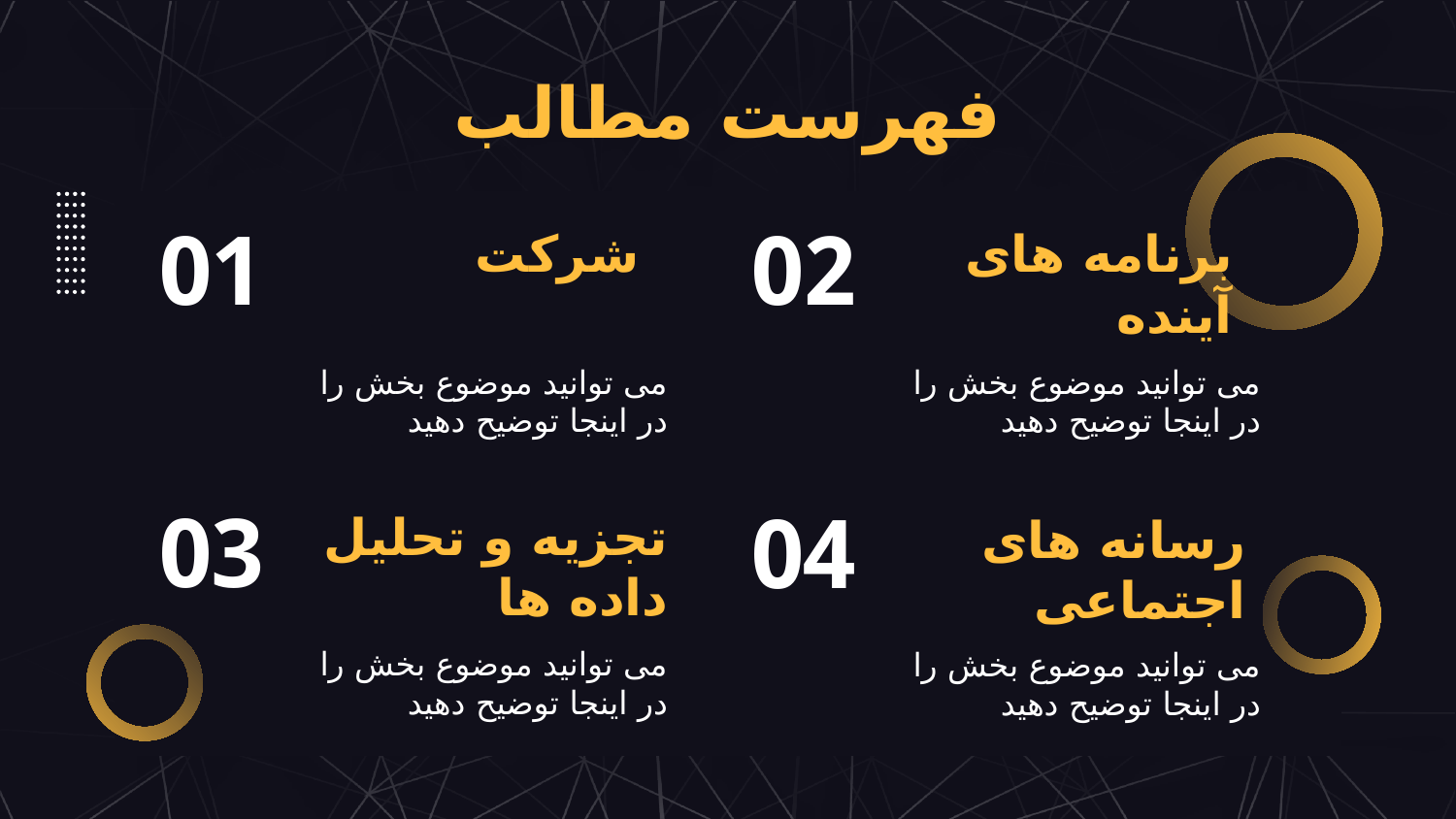

فهرست مطالب
01
# شرکت
02
برنامه های آینده
می توانید موضوع بخش را در اینجا توضیح دهید
می توانید موضوع بخش را در اینجا توضیح دهید
03
تجزیه و تحلیل داده ها
04
رسانه های اجتماعی
می توانید موضوع بخش را در اینجا توضیح دهید
می توانید موضوع بخش را در اینجا توضیح دهید